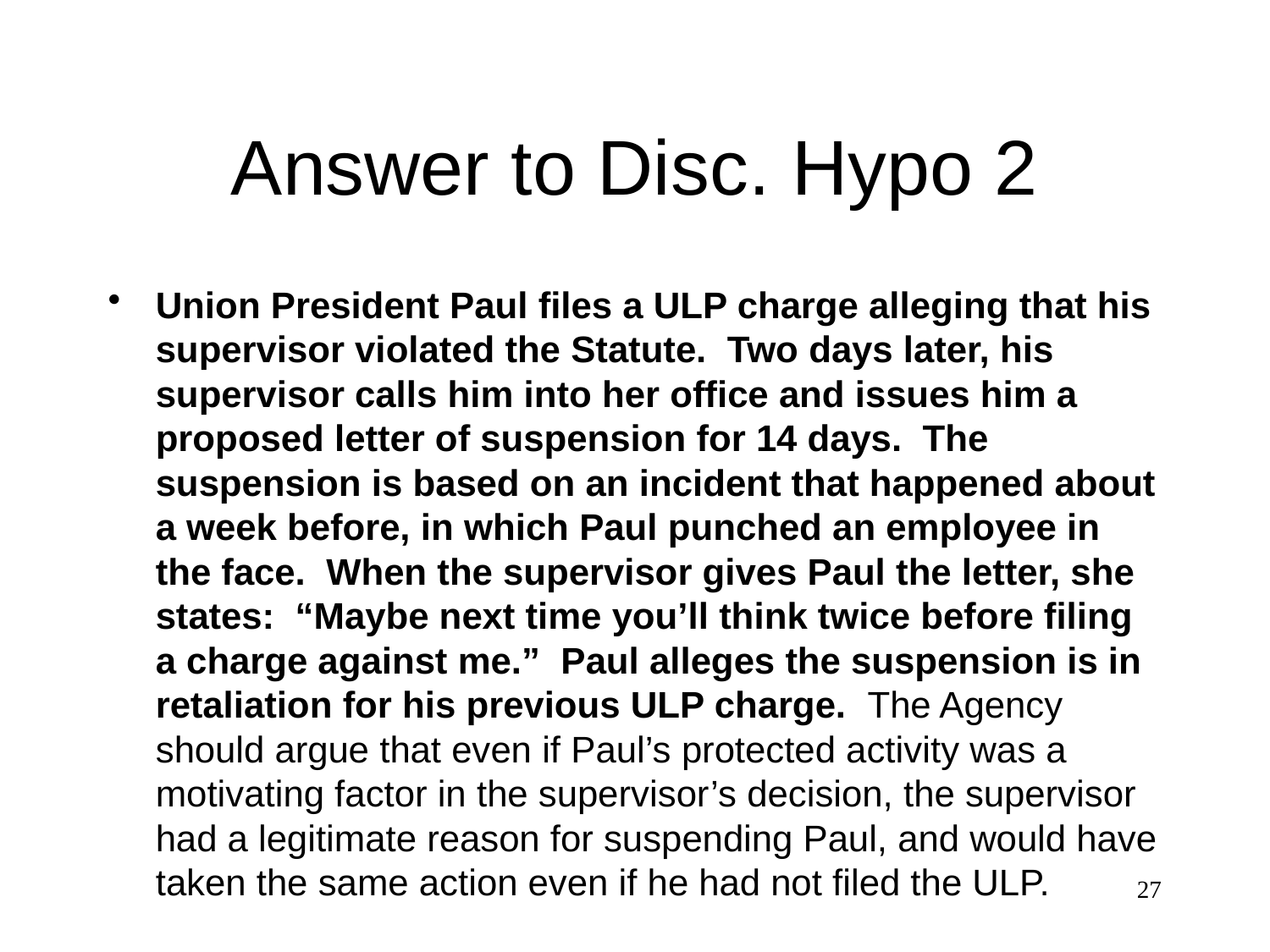

# Answer to Disc. Hypo 2
Union President Paul files a ULP charge alleging that his supervisor violated the Statute.  Two days later, his supervisor calls him into her office and issues him a proposed letter of suspension for 14 days.  The suspension is based on an incident that happened about a week before, in which Paul punched an employee in the face.  When the supervisor gives Paul the letter, she states:  “Maybe next time you’ll think twice before filing a charge against me.”  Paul alleges the suspension is in retaliation for his previous ULP charge.  The Agency should argue that even if Paul’s protected activity was a motivating factor in the supervisor’s decision, the supervisor had a legitimate reason for suspending Paul, and would have taken the same action even if he had not filed the ULP.

27